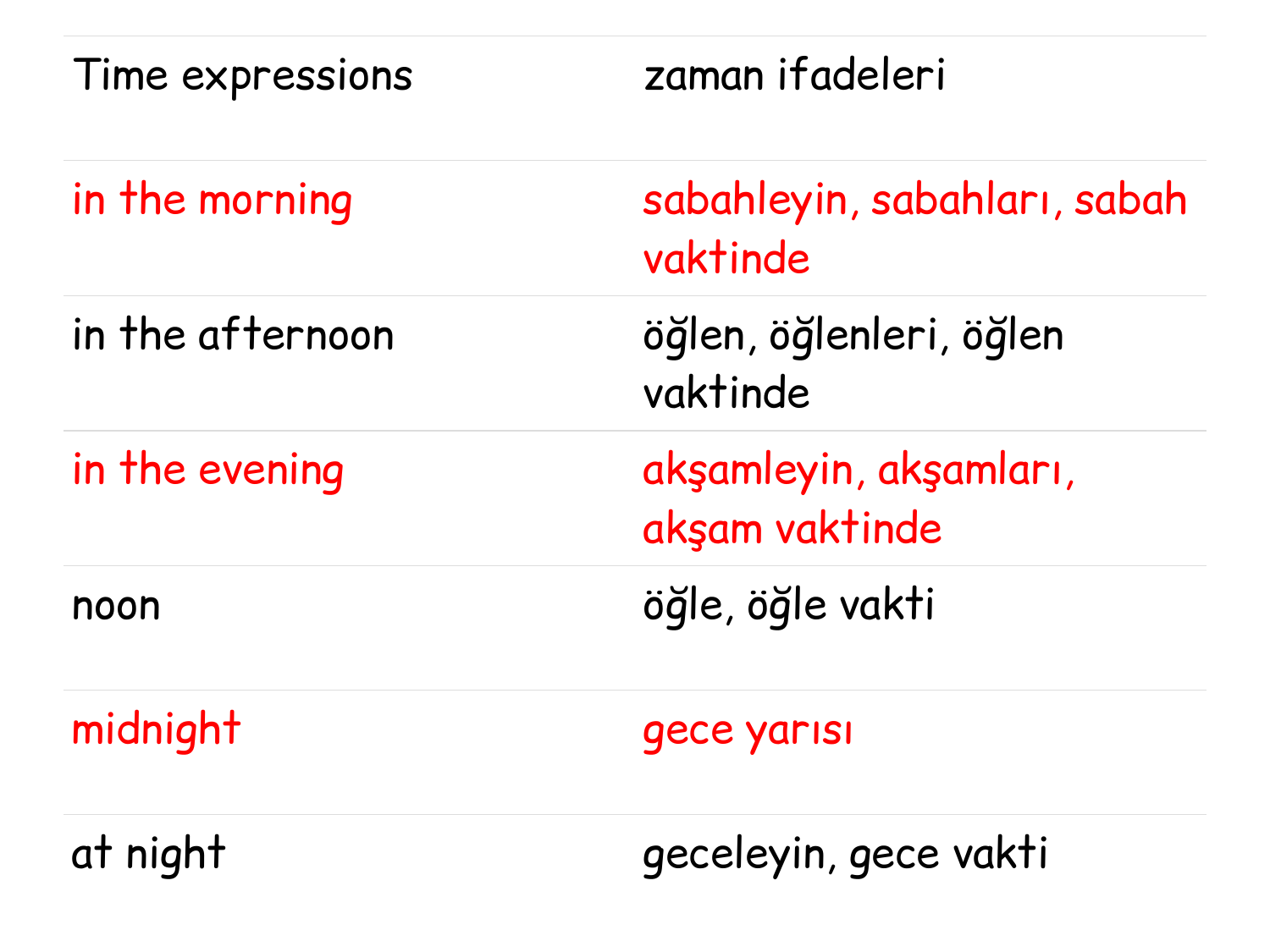

| Time expressions | zaman ifadeleri |
| --- | --- |
| in the morning | sabahleyin, sabahları, sabah vaktinde |
| in the afternoon | öğlen, öğlenleri, öğlen vaktinde |
| in the evening | akşamleyin, akşamları, akşam vaktinde |
| noon | öğle, öğle vakti |
| midnight | gece yarısı |
| at night | geceleyin, gece vakti |
#